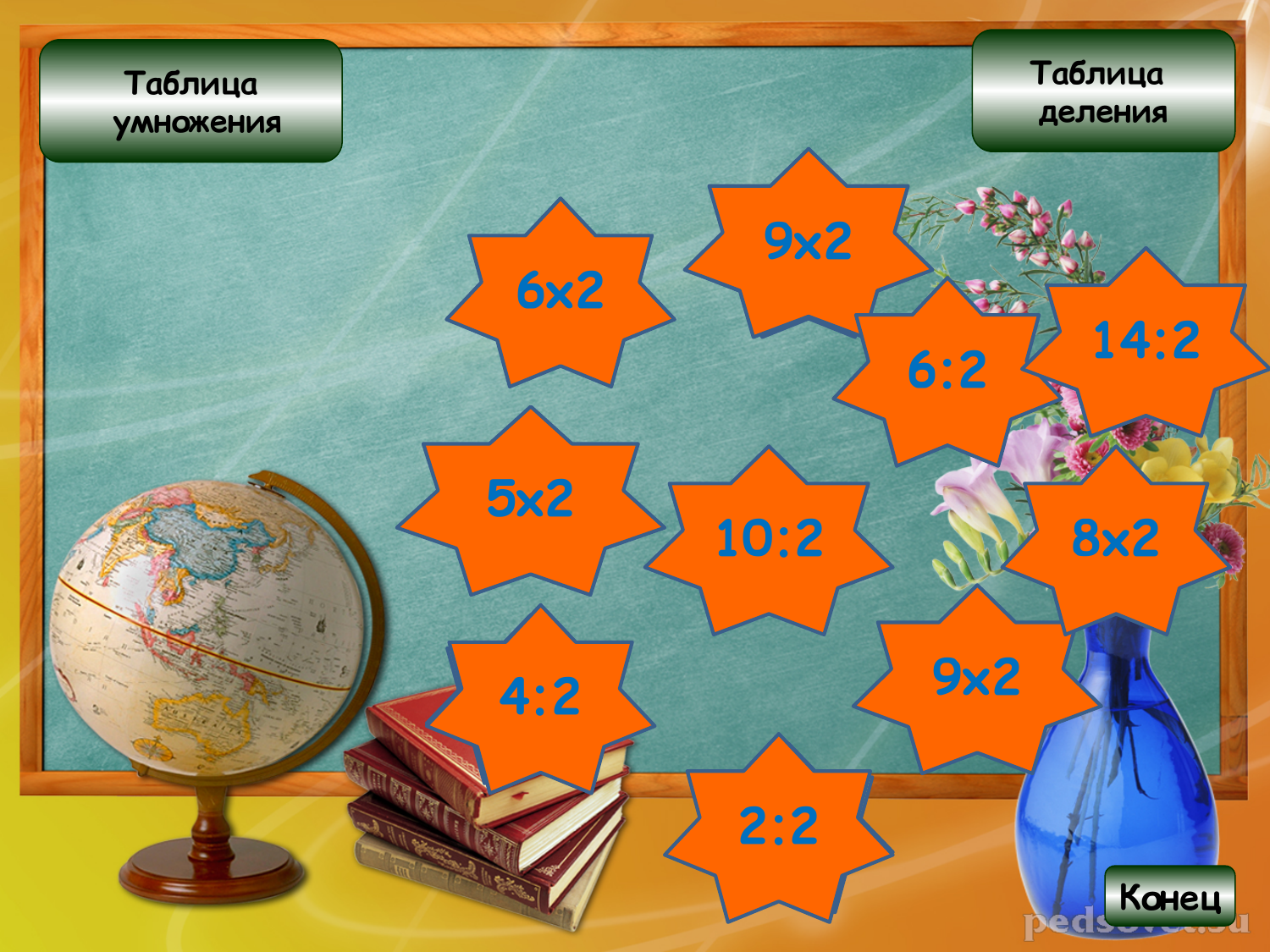

Таблица
деления
Таблица
 умножения
9х2
18
6х2
12
14:2
7
6:2
3
5х2
10
10:2
8х2
5
16
9х2
18
4:2
2
2:2
1
Конец